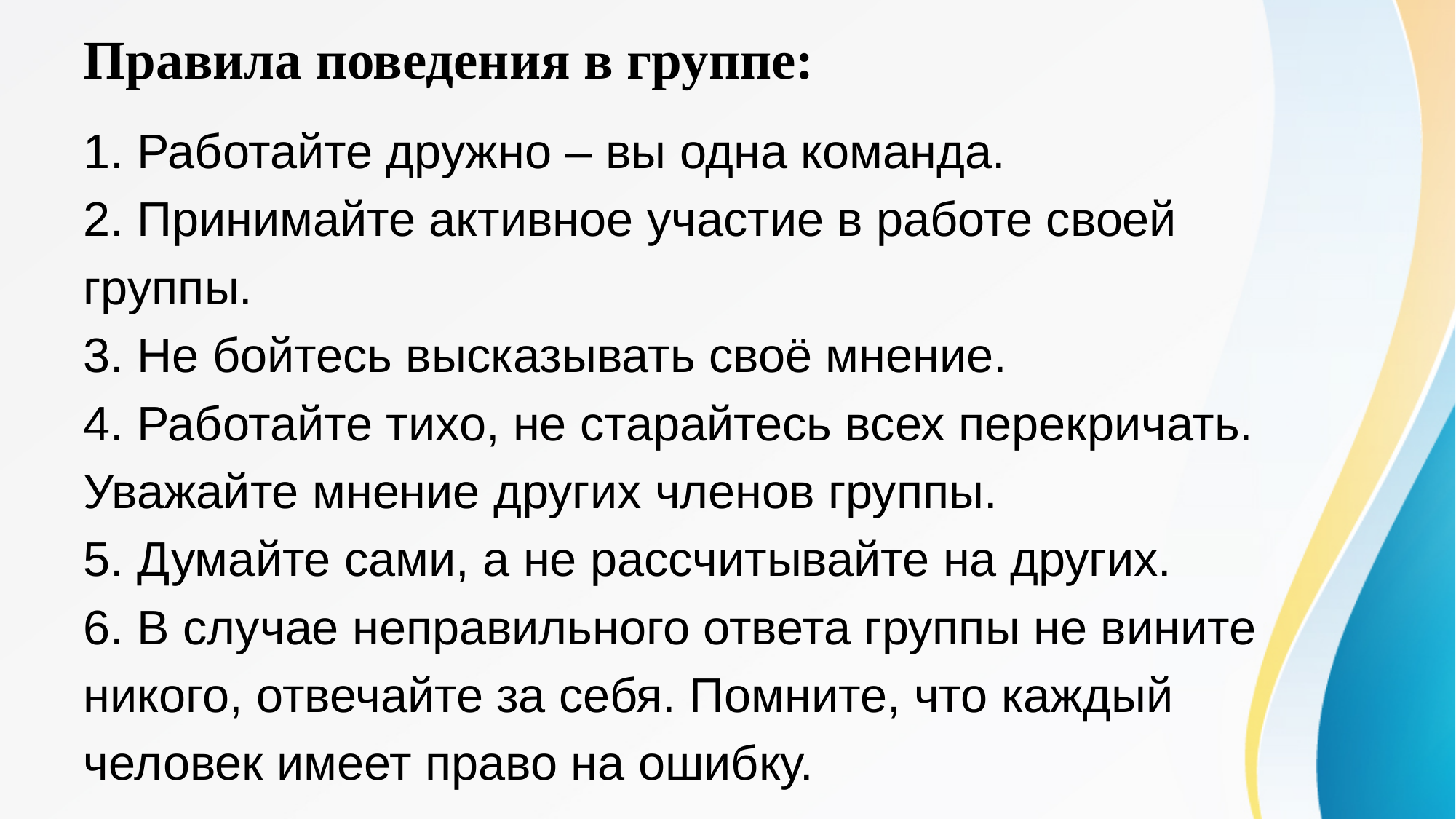

# Правила поведения в группе:
1. Работайте дружно – вы одна команда.
2. Принимайте активное участие в работе своей
группы.
3. Не бойтесь высказывать своё мнение.
4. Работайте тихо, не старайтесь всех перекричать.
Уважайте мнение других членов группы.
5. Думайте сами, а не рассчитывайте на других.
6. В случае неправильного ответа группы не вините
никого, отвечайте за себя. Помните, что каждый
человек имеет право на ошибку.